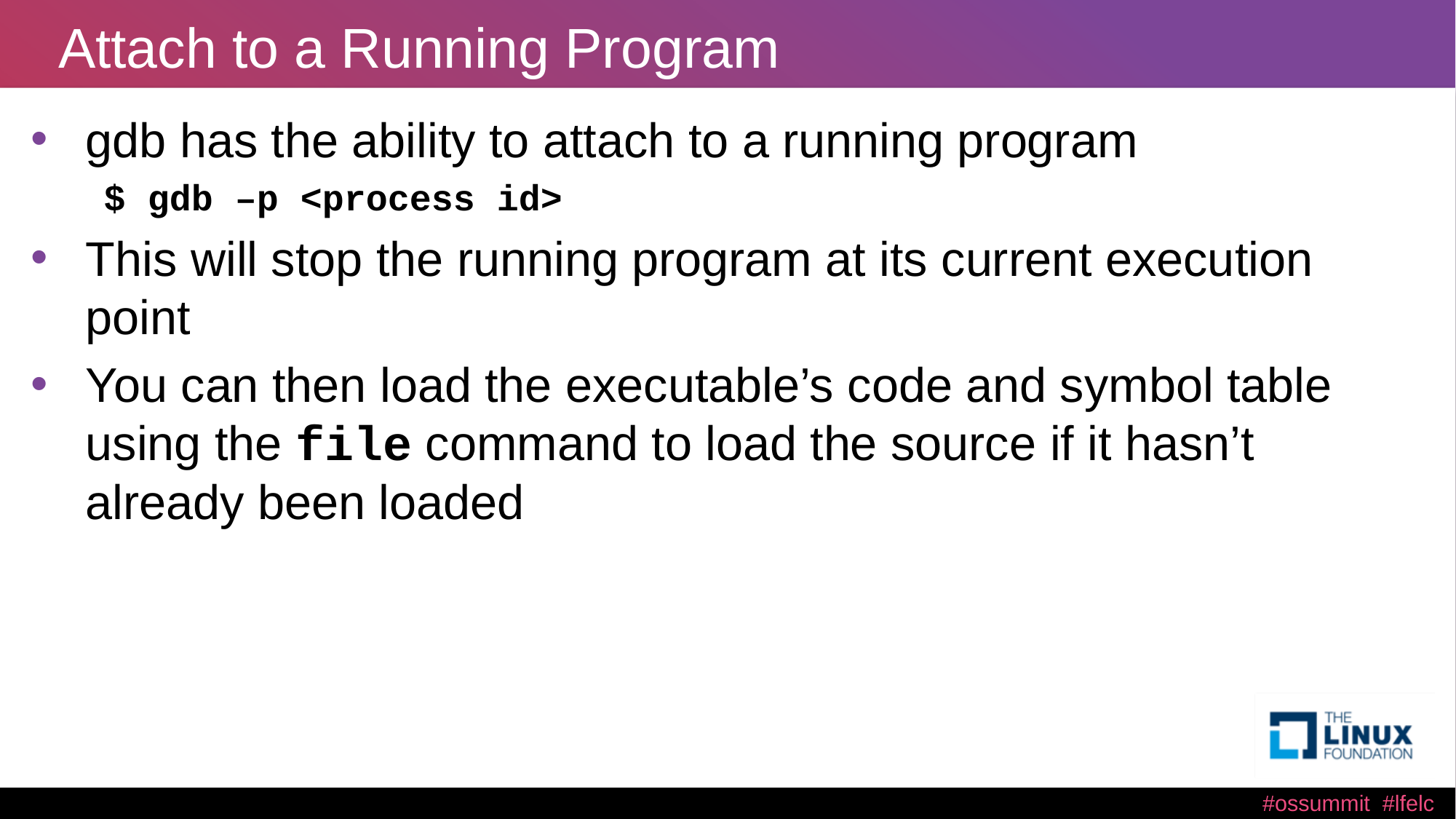

# Attach to a Running Program
gdb has the ability to attach to a running program
$ gdb –p <process id>
This will stop the running program at its current execution point
You can then load the executable’s code and symbol table using the file command to load the source if it hasn’t already been loaded